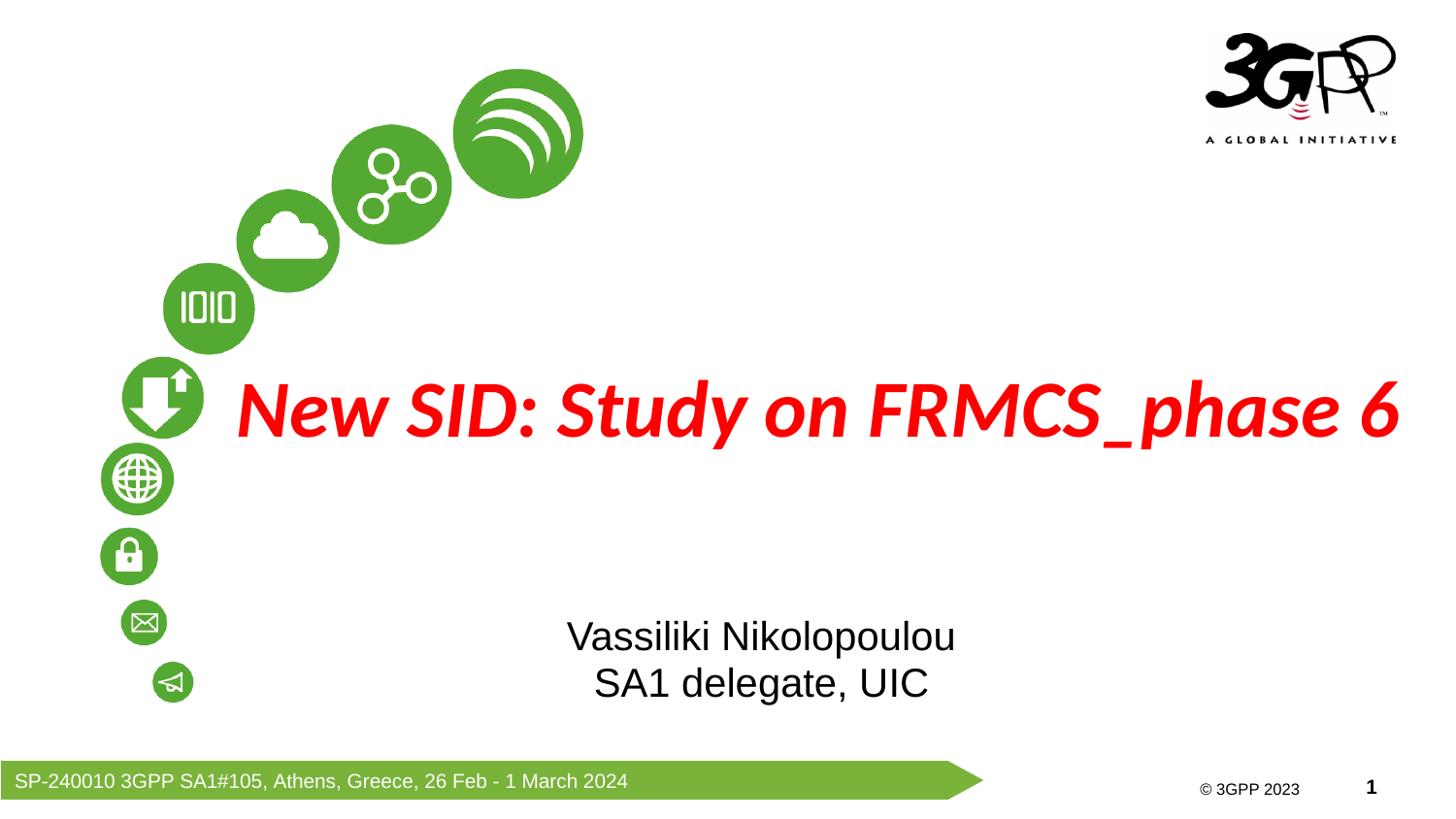

New SID: Study on FRMCS_phase 6
Vassiliki Nikolopoulou
SA1 delegate, UIC

SP-240010 3GPP SA1#105, Athens, Greece, 26 Feb - 1 March 2024

© 3GPP 2023